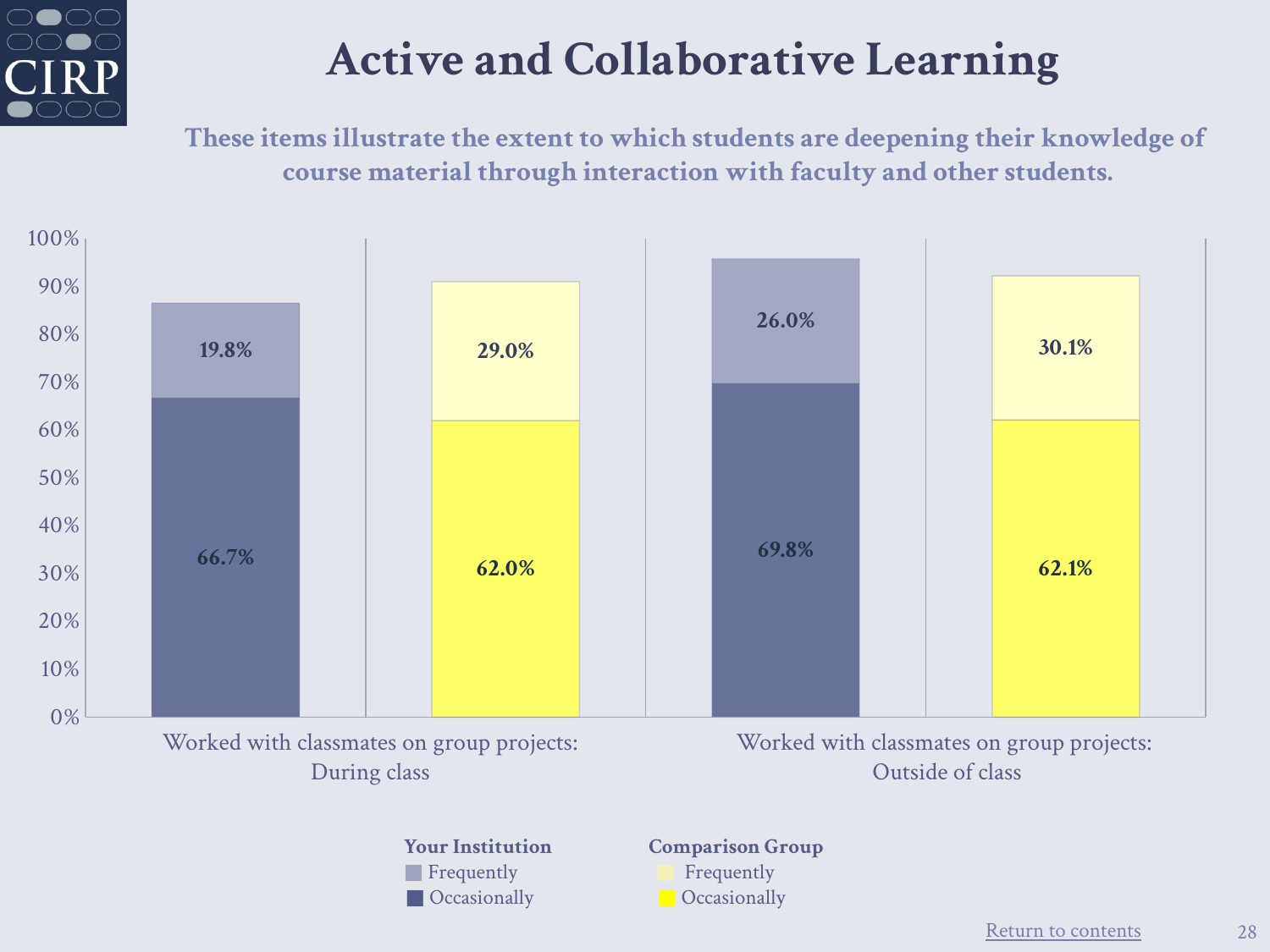

# Active and Collaborative Learning These items illustrate the extent to which students are deepening their knowledge of course material through interaction with faculty and other students.

### Chart

| Category | Occasionally | Frequently |
|---|---|---|
| Your Institution | 0.667 | 0.198 |
| Comparison Group | 0.62 | 0.29 |
| Your Institution | 0.698 | 0.26 |
| Comparison Group | 0.621 | 0.301 |
Worked with classmates on group projects:
During class
Worked with classmates on group projects:
Outside of class
Your Institution
■ Frequently
■ Occasionally

Comparison Group
 ■  Frequently
■ Occasionally

28